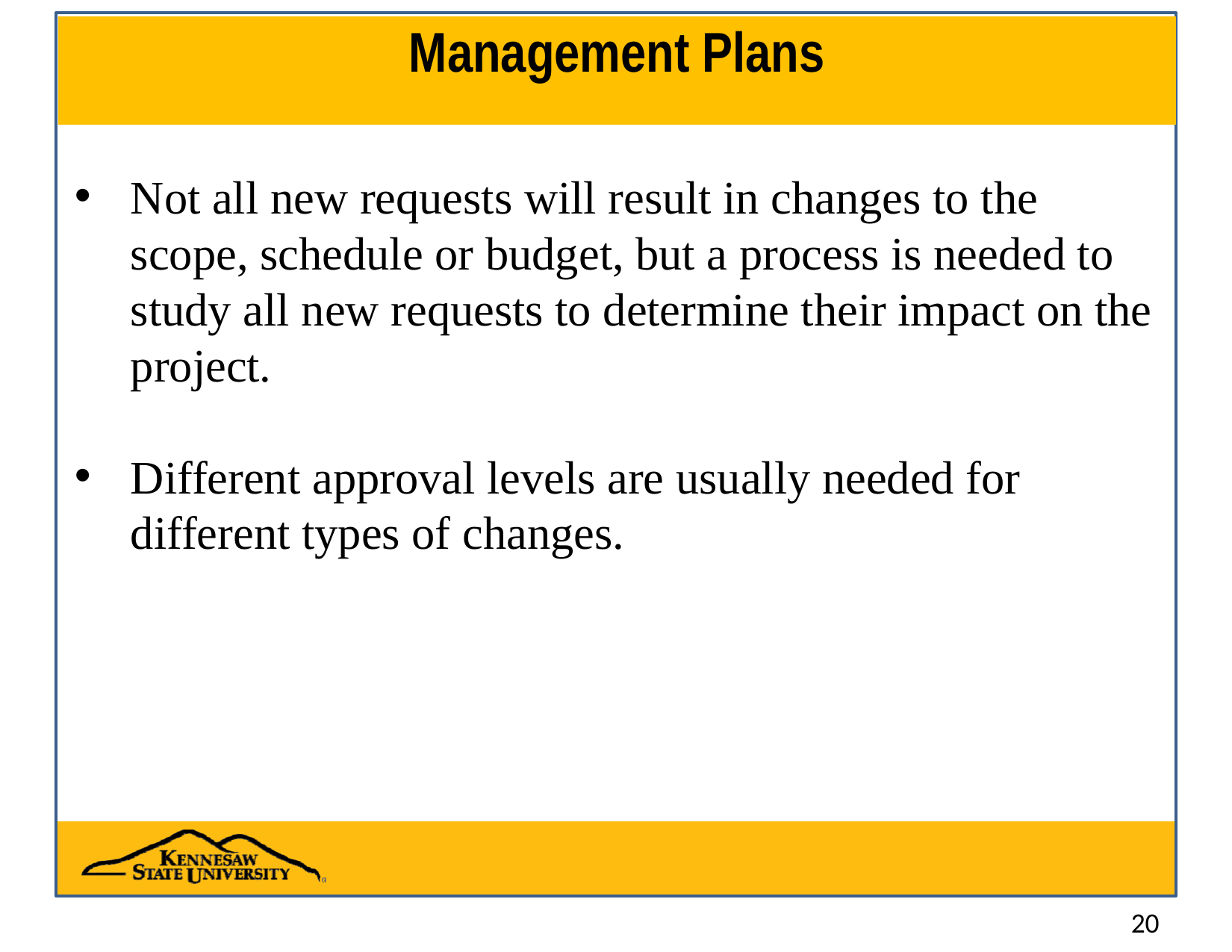

# Management Plans
Not all new requests will result in changes to the scope, schedule or budget, but a process is needed to study all new requests to determine their impact on the project.

Different approval levels are usually needed for different types of changes.